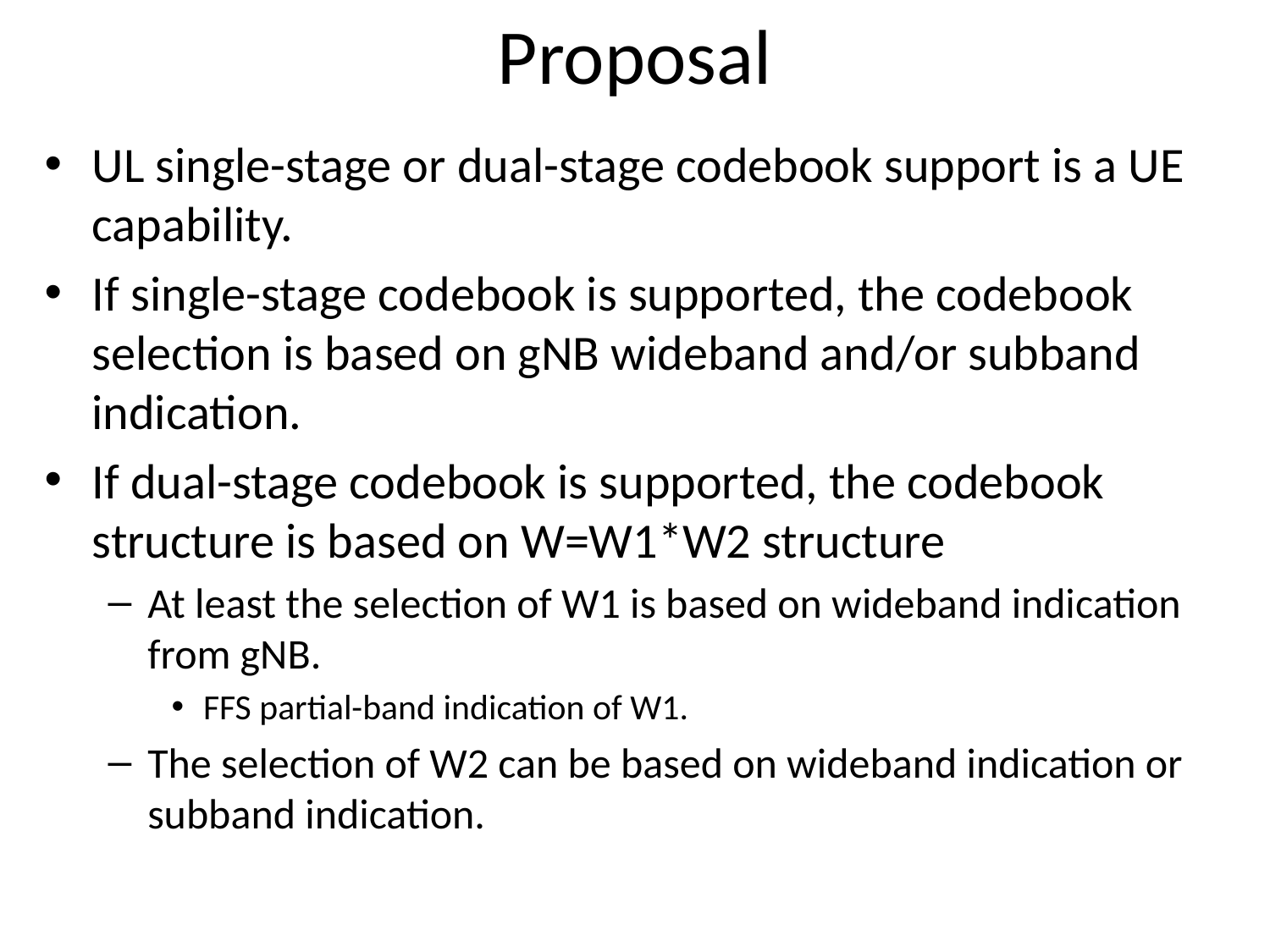

# Proposal
UL single-stage or dual-stage codebook support is a UE capability.
If single-stage codebook is supported, the codebook selection is based on gNB wideband and/or subband indication.
If dual-stage codebook is supported, the codebook structure is based on W=W1*W2 structure
At least the selection of W1 is based on wideband indication from gNB.
FFS partial-band indication of W1.
The selection of W2 can be based on wideband indication or subband indication.